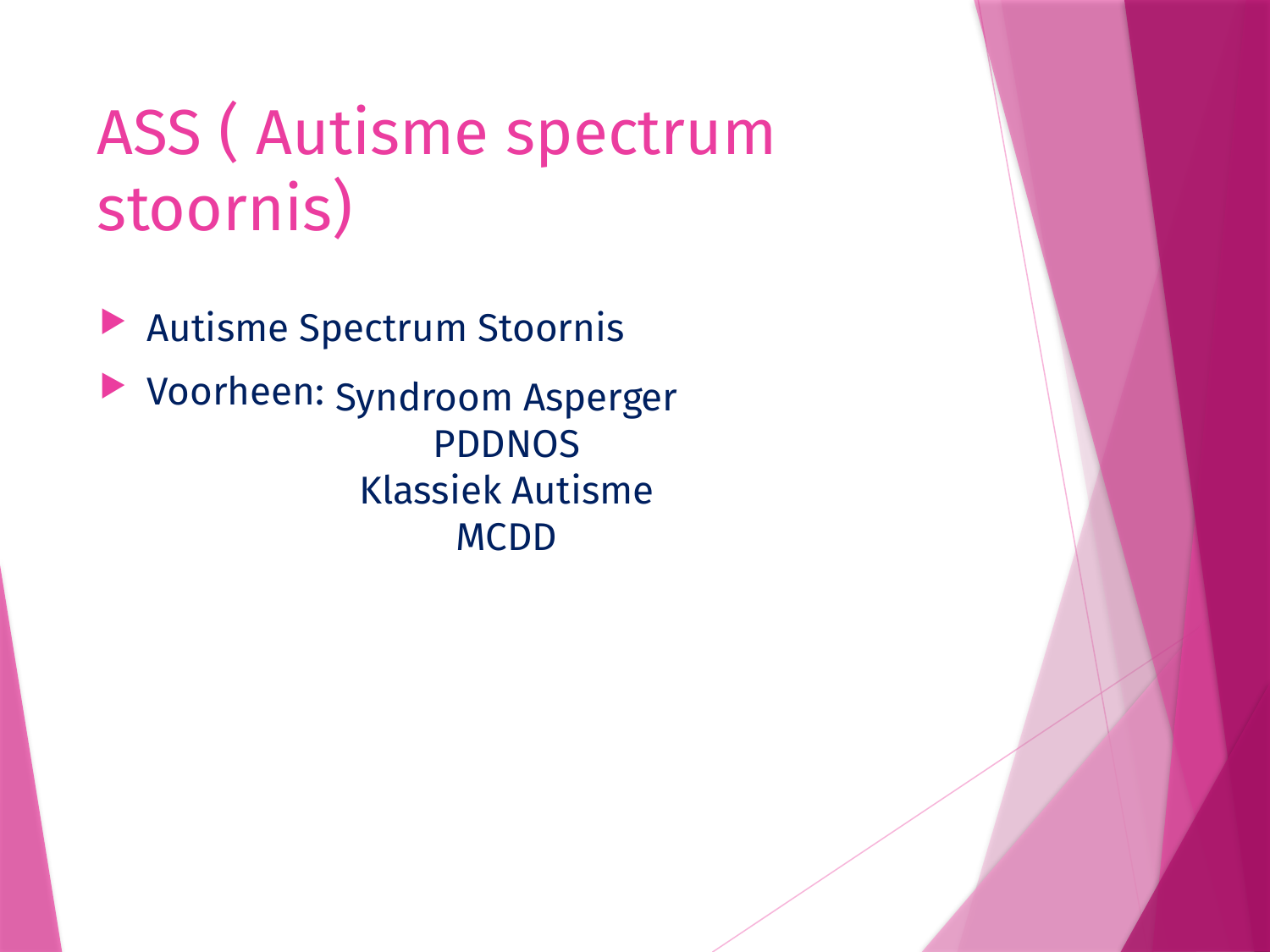

# ASS ( Autisme spectrum stoornis)
Autisme Spectrum Stoornis
Voorheen:

Syndroom Asperger
PDDNOS
Klassiek Autisme
MCDD